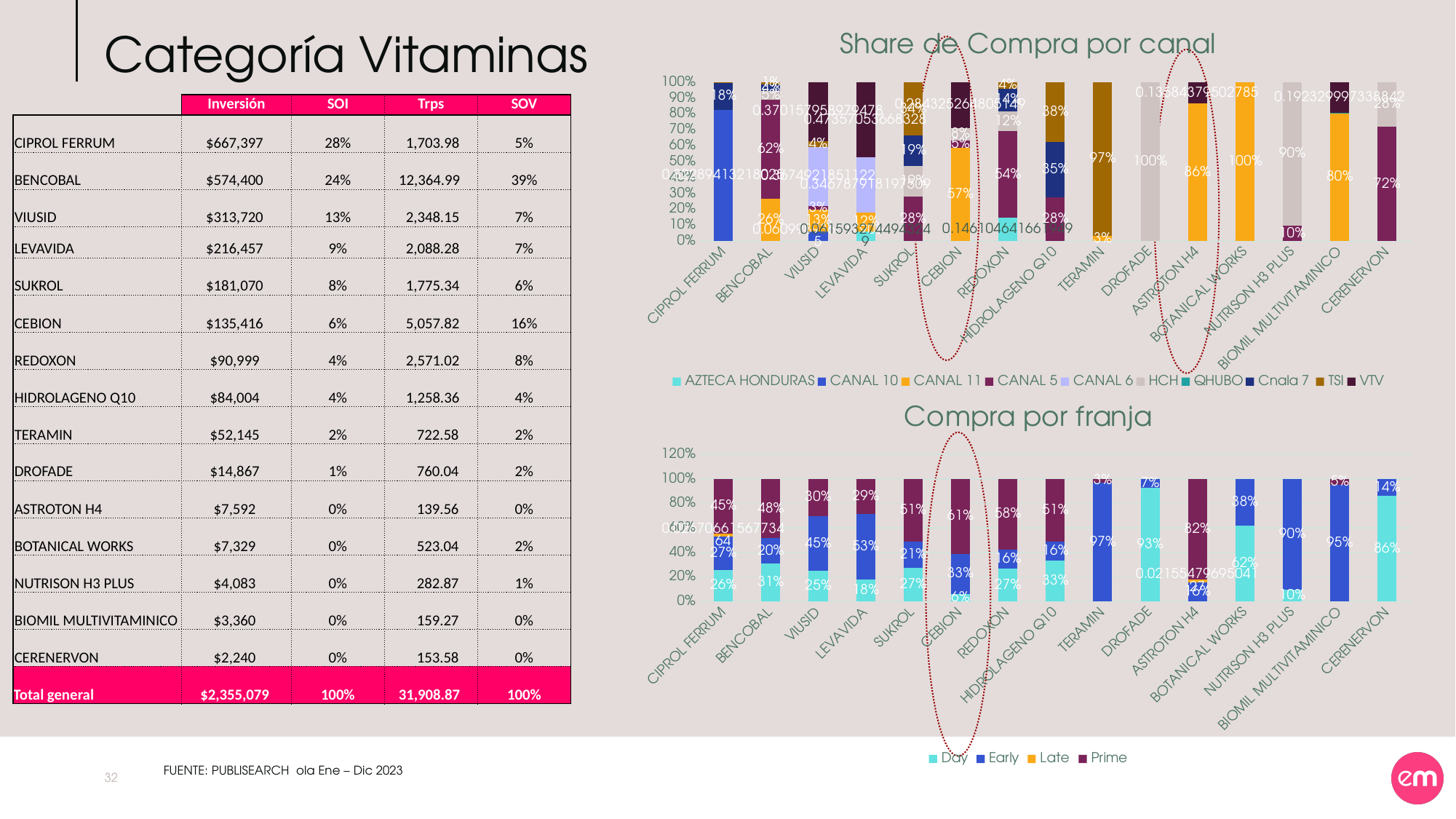

### Chart: Share de Compra por canal

| Category | AZTECA HONDURAS | CANAL 10 | CANAL 11 | CANAL 5 | CANAL 6 | HCH | QHUBO | Cnala 7  | TSI | VTV |
|---|---|---|---|---|---|---|---|---|---|---|
| CIPROL FERRUM | None | 0.8228941321802504 | None | None | None | None | None | 0.17586357372128525 | 0.0012422940984644112 | None |
| BENCOBAL | None | None | 0.2644104374238939 | 0.6244828977933493 | None | 0.05241778914559176 | None | 0.04422096821549084 | 0.01446790742167418 | None |
| VIUSID | None | 0.06099893661790653 | 0.13484019799466346 | 0.02577796476889931 | 0.36749218511220044 | None | None | None | 0.040247888656458924 | 0.37015795897947806 |
| LEVAVIDA | 0.06159327449432487 | None | 0.11746265450740735 | None | 0.346787918197509 | None | None | None | None | 0.4735705366832802 |
| SUKROL | None | None | None | 0.2792051608471446 | None | 0.191899366112569 | None | 0.18975242845898024 | 0.33691126070065985 | None |
| CEBION | None | None | 0.5743623637633064 | 0.046954998991319385 | None | 0.07705534073316389 | None | None | None | 0.2843252648051491 |
| REDOXON | 0.1461046416619489 | None | None | 0.543919873693446 | None | 0.12473500634785237 | None | 0.14323278786736268 | 0.042007690429389954 | None |
| HIDROLAGENO Q10 | None | None | None | 0.27549551119169235 | None | None | None | 0.3458570095320993 | 0.37864747927620823 | None |
| TERAMIN | None | None | 0.030391323292785603 | None | None | None | None | None | 0.9696086767072144 | None |
| DROFADE | None | None | None | None | None | 1.0 | None | None | None | None |
| ASTROTON H4 | None | None | 0.860812225206386 | None | None | None | None | None | None | 0.13584379502785024 |
| BOTANICAL WORKS | None | None | 1.0 | None | None | None | None | None | None | None |
| NUTRISON H3 PLUS | None | None | None | 0.09555113959593801 | None | 0.904448860404062 | None | None | None | None |
| BIOMIL MULTIVITAMINICO | None | None | 0.801372144221549 | None | None | None | 0.006297858439609494 | None | None | 0.19232999733884154 |
| CERENERVON | None | None | None | 0.717850749098756 | None | 0.2821492509012439 | None | None | None | None |
# Categoría Vitaminas
|  | Inversión | SOI | Trps | SOV |
| --- | --- | --- | --- | --- |
| CIPROL FERRUM | $667,397 | 28% | 1,703.98 | 5% |
| BENCOBAL | $574,400 | 24% | 12,364.99 | 39% |
| VIUSID | $313,720 | 13% | 2,348.15 | 7% |
| LEVAVIDA | $216,457 | 9% | 2,088.28 | 7% |
| SUKROL | $181,070 | 8% | 1,775.34 | 6% |
| CEBION | $135,416 | 6% | 5,057.82 | 16% |
| REDOXON | $90,999 | 4% | 2,571.02 | 8% |
| HIDROLAGENO Q10 | $84,004 | 4% | 1,258.36 | 4% |
| TERAMIN | $52,145 | 2% | 722.58 | 2% |
| DROFADE | $14,867 | 1% | 760.04 | 2% |
| ASTROTON H4 | $7,592 | 0% | 139.56 | 0% |
| BOTANICAL WORKS | $7,329 | 0% | 523.04 | 2% |
| NUTRISON H3 PLUS | $4,083 | 0% | 282.87 | 1% |
| BIOMIL MULTIVITAMINICO | $3,360 | 0% | 159.27 | 0% |
| CERENERVON | $2,240 | 0% | 153.58 | 0% |
| Total general | $2,355,079 | 100% | 31,908.87 | 100% |

### Chart: Compra por franja

| Category | Day | Early | Late | Prime |
|---|---|---|---|---|
| CIPROL FERRUM | 0.2583209484296384 | 0.26887850337751085 | 0.026706615677346383 | 0.44609393251550433 |
| BENCOBAL | 0.31181029796660303 | 0.20336518473069787 | None | 0.4848245173026991 |
| VIUSID | 0.24828988696491458 | 0.4474439103400369 | None | 0.3042662026950485 |
| LEVAVIDA | 0.18047750101662727 | 0.5318614238846687 | None | 0.287661075098704 |
| SUKROL | 0.27304995400734583 | 0.2142620729186088 | None | 0.5126879730740455 |
| CEBION | 0.06244125784637684 | 0.3262468888602866 | None | 0.6107897255978317 |
| REDOXON | 0.26687189259402544 | 0.15753842727139397 | None | 0.5755896801345806 |
| HIDROLAGENO Q10 | 0.33075982538108134 | 0.15784134997192484 | None | 0.5113988246469938 |
| TERAMIN | None | 0.9696086767072144 | None | 0.030391323292785603 |
| DROFADE | 0.9273228057057421 | 0.07267719429425788 | None | None |
| ASTROTON H4 | None | 0.15699592113811656 | 0.02155479695041265 | 0.8214492819114708 |
| BOTANICAL WORKS | 0.6188396725718434 | 0.38116032742815653 | None | None |
| NUTRISON H3 PLUS | 0.09555113959593801 | 0.904448860404062 | None | None |
| BIOMIL MULTIVITAMINICO | None | 0.9497508352842655 | None | 0.05024916471573445 |
| CERENERVON | 0.8596938597178493 | 0.14030614028215063 | None | None |
FUENTE: PUBLISEARCH  ola Ene – Dic 2023

32
32